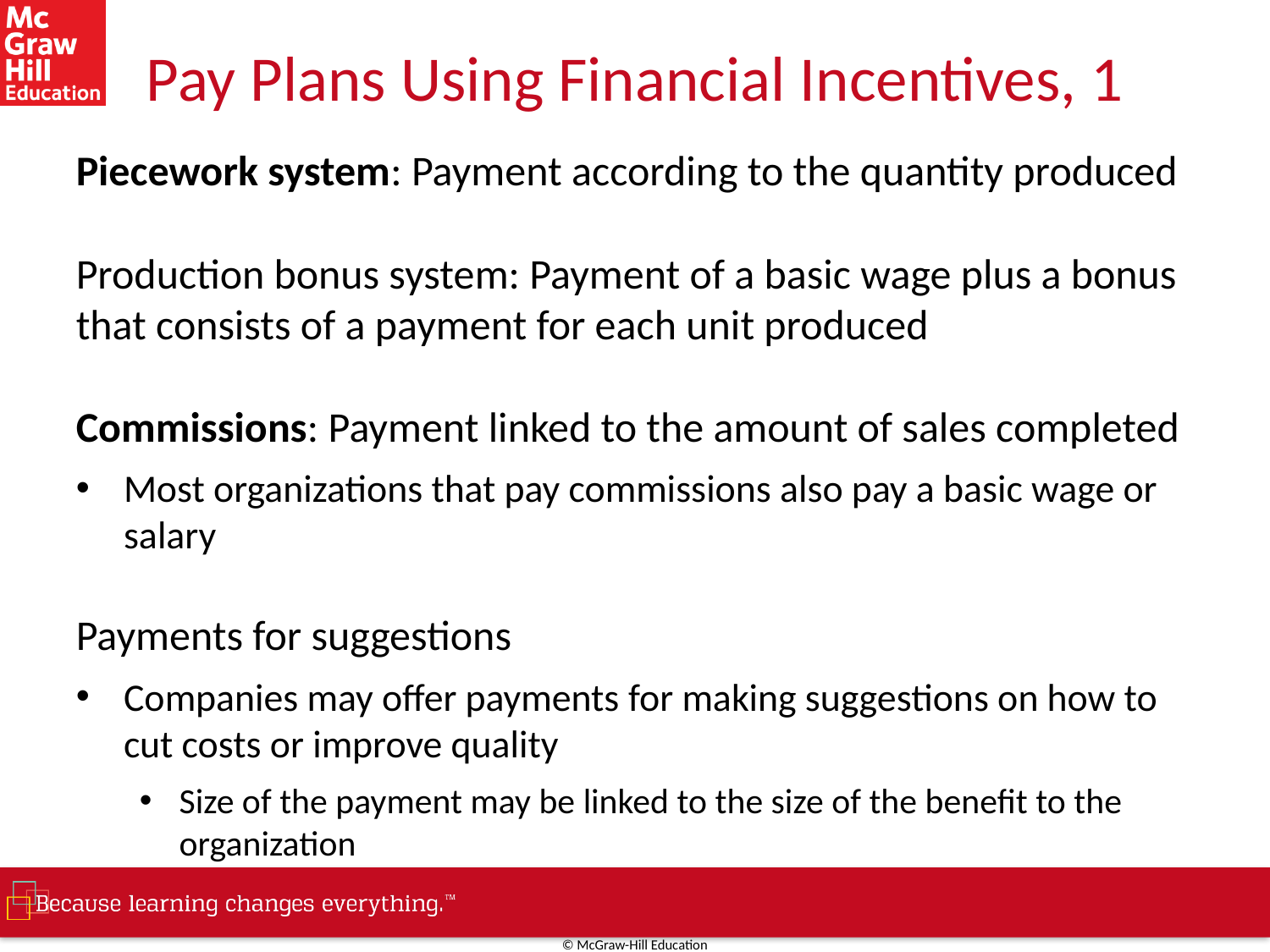

# Pay Plans Using Financial Incentives, 1
Piecework system: Payment according to the quantity produced

Production bonus system: Payment of a basic wage plus a bonus that consists of a payment for each unit produced

Commissions: Payment linked to the amount of sales completed
Most organizations that pay commissions also pay a basic wage or salary

Payments for suggestions
Companies may offer payments for making suggestions on how to cut costs or improve quality
Size of the payment may be linked to the size of the benefit to the organization